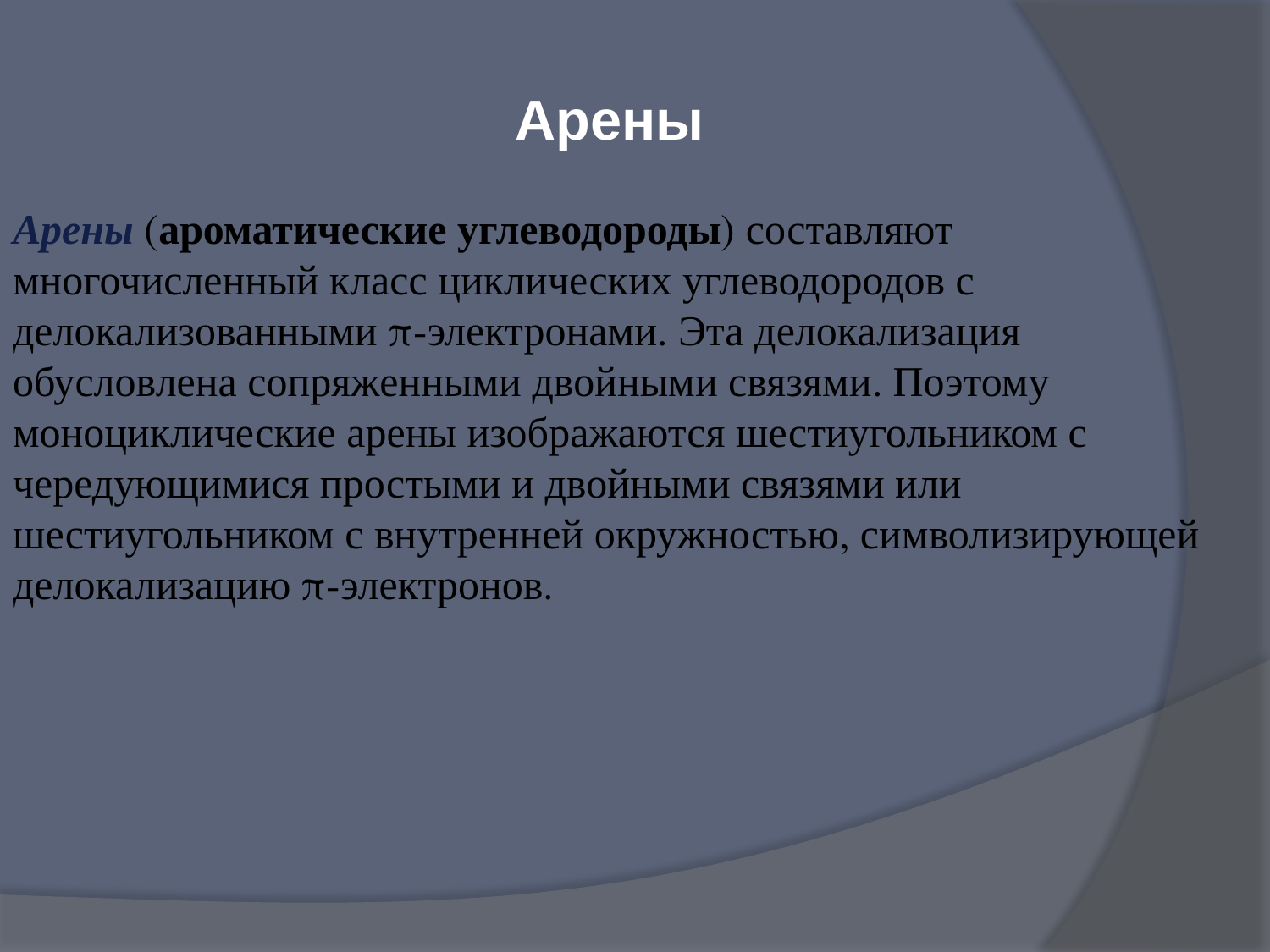

Арены

Арены (ароматические углеводороды) составляют многочисленный класс циклических углеводородов с делокализованными π-электронами. Эта делокализация обусловлена сопряженными двойными связями. Поэтому моноциклические арены изображаются шестиугольником с чередующимися простыми и двойными связями или шестиугольником с внутренней окружностью, символизирующей делокализацию π-электронов.